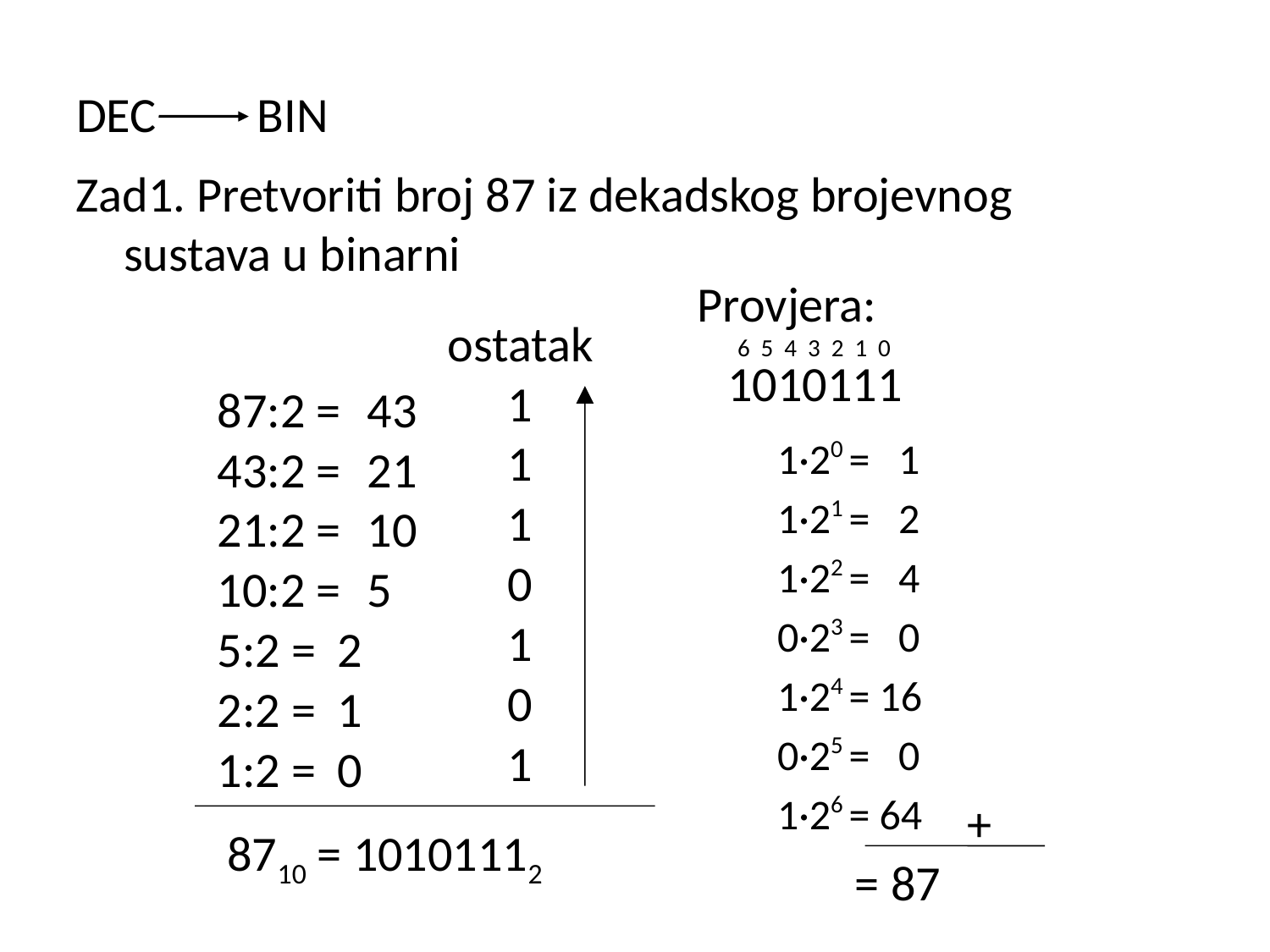

DEC         BIN

Zad1. Pretvoriti broj 87 iz dekadskog brojevnog sustava u binarni
Provjera:
ostatak
6  5  4  3  2  1  0
1010111
1
87:2 =
43

1
1·20 =   1
1·21 =   2
1·22 =   4
0·23 =   0
1·24 = 16
0·25 =   0
1·26 = 64
43:2 =
21
1
21:2 =
10
0
5
10:2 =
1
5:2 =
2
0
2:2 =
1
1
1:2 =
0
+

8710 = 10101112
= 87